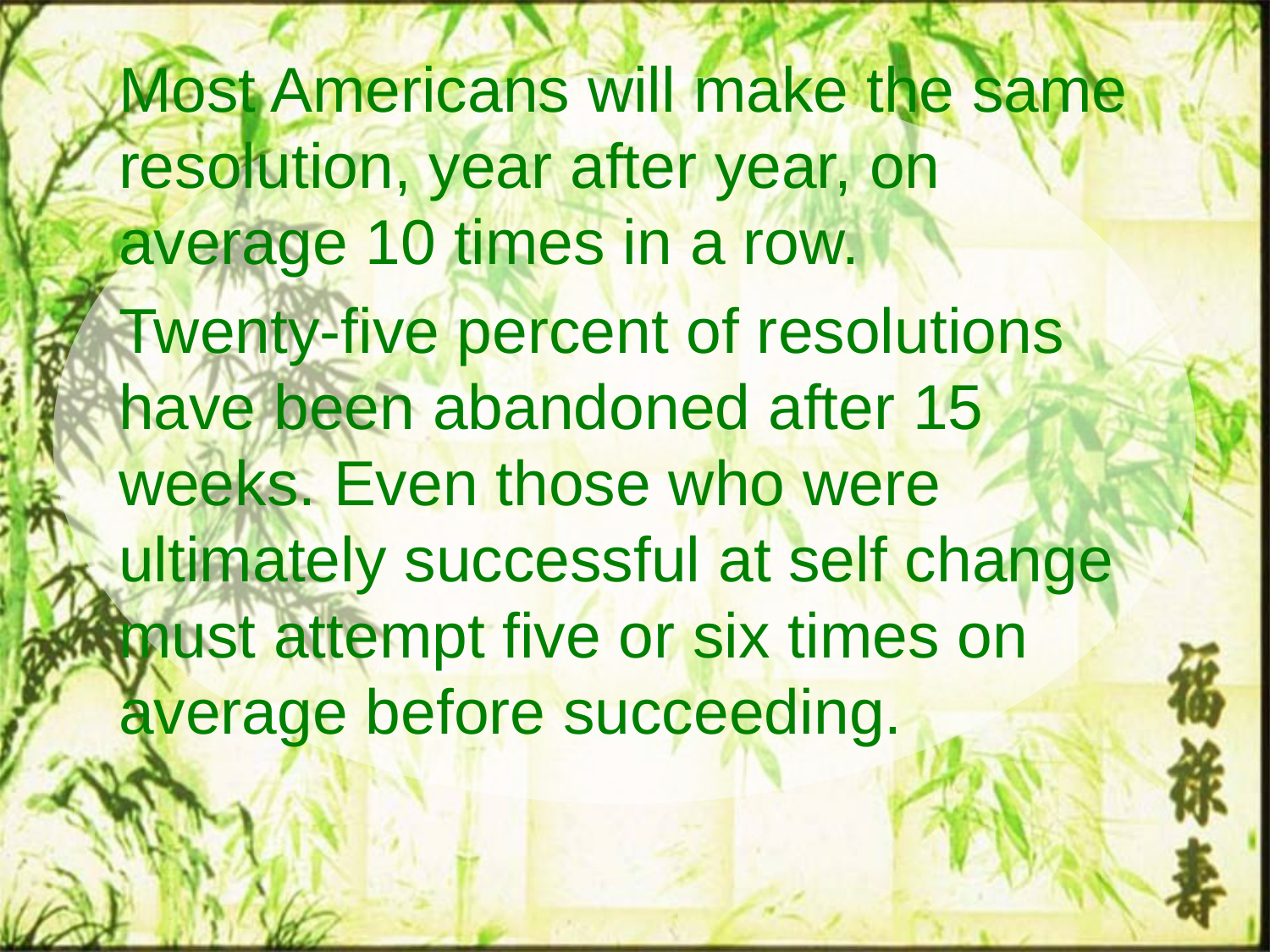

Most Americans will make the same resolution, year after year, on average 10 times in a row.
Twenty-five percent of resolutions have been abandoned after 15 weeks. Even those who were ultimately successful at self change must attempt five or six times on average before succeeding.